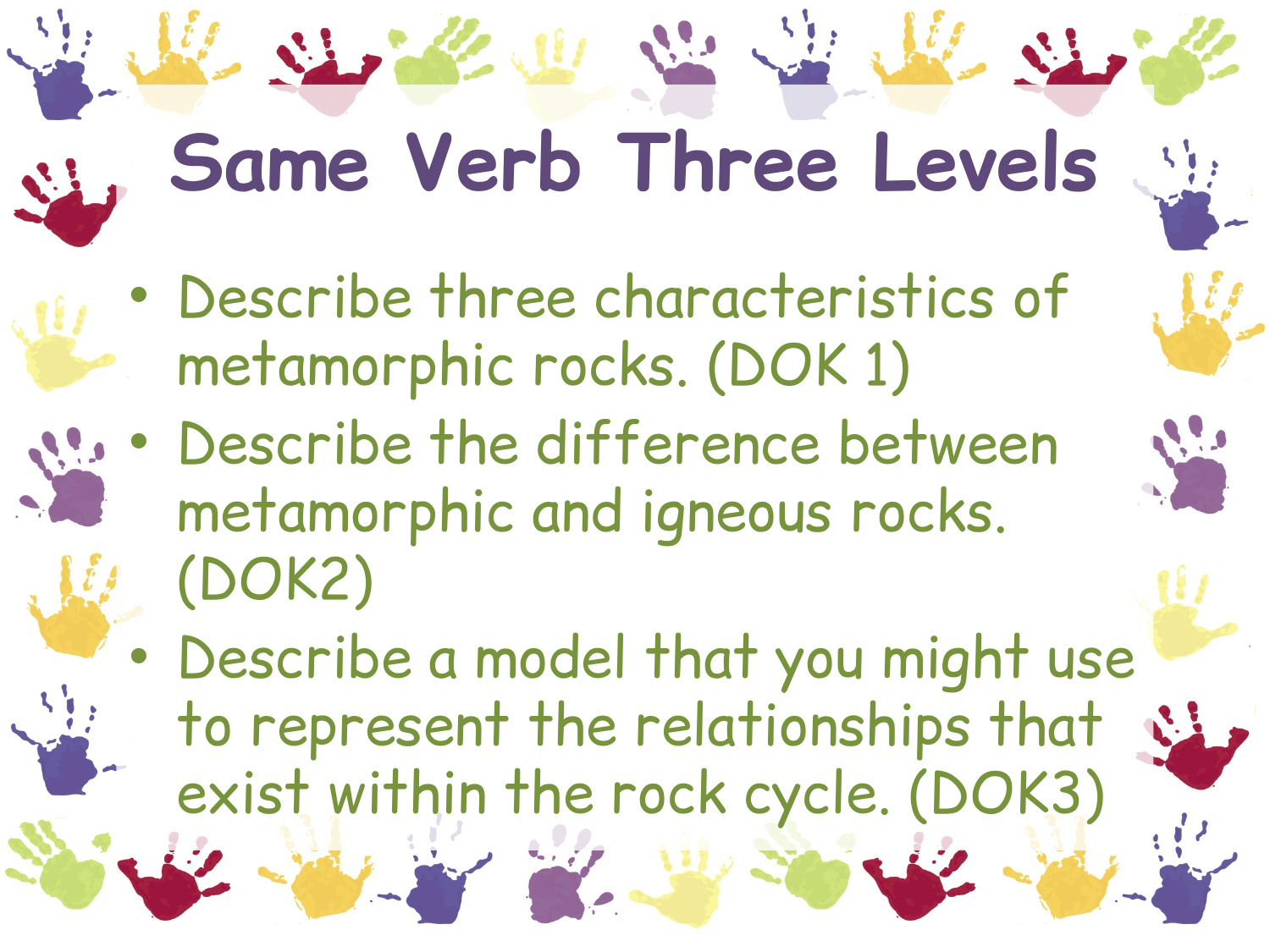

# Same Verb Three Levels
Describe three characteristics of metamorphic rocks. (DOK 1)
Describe the difference between metamorphic and igneous rocks. (DOK2)
Describe a model that you might use to represent the relationships that exist within the rock cycle. (DOK3)